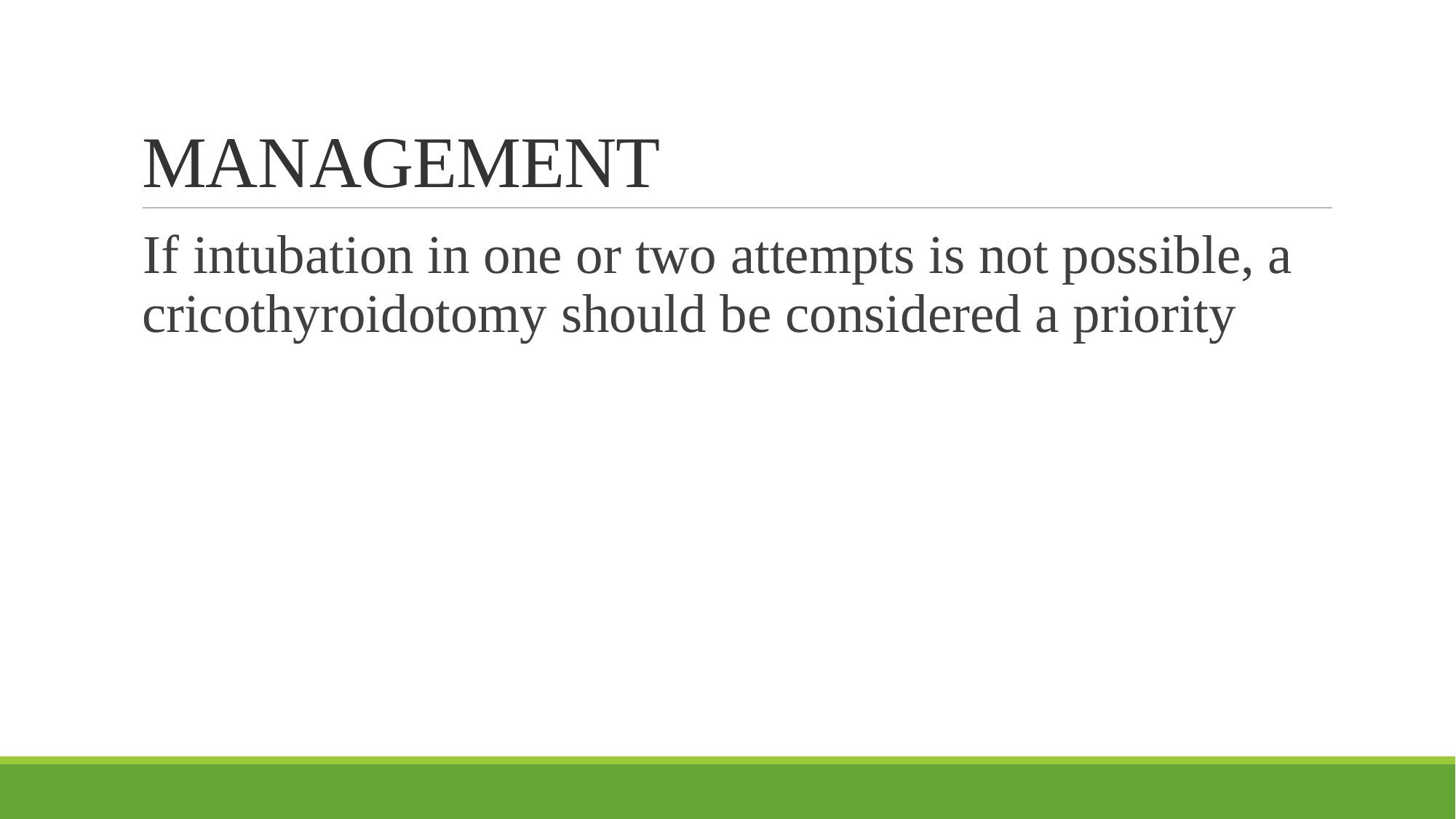

# MANAGEMENT
If intubation in one or two attempts is not possible, a cricothyroidotomy should be considered a priority